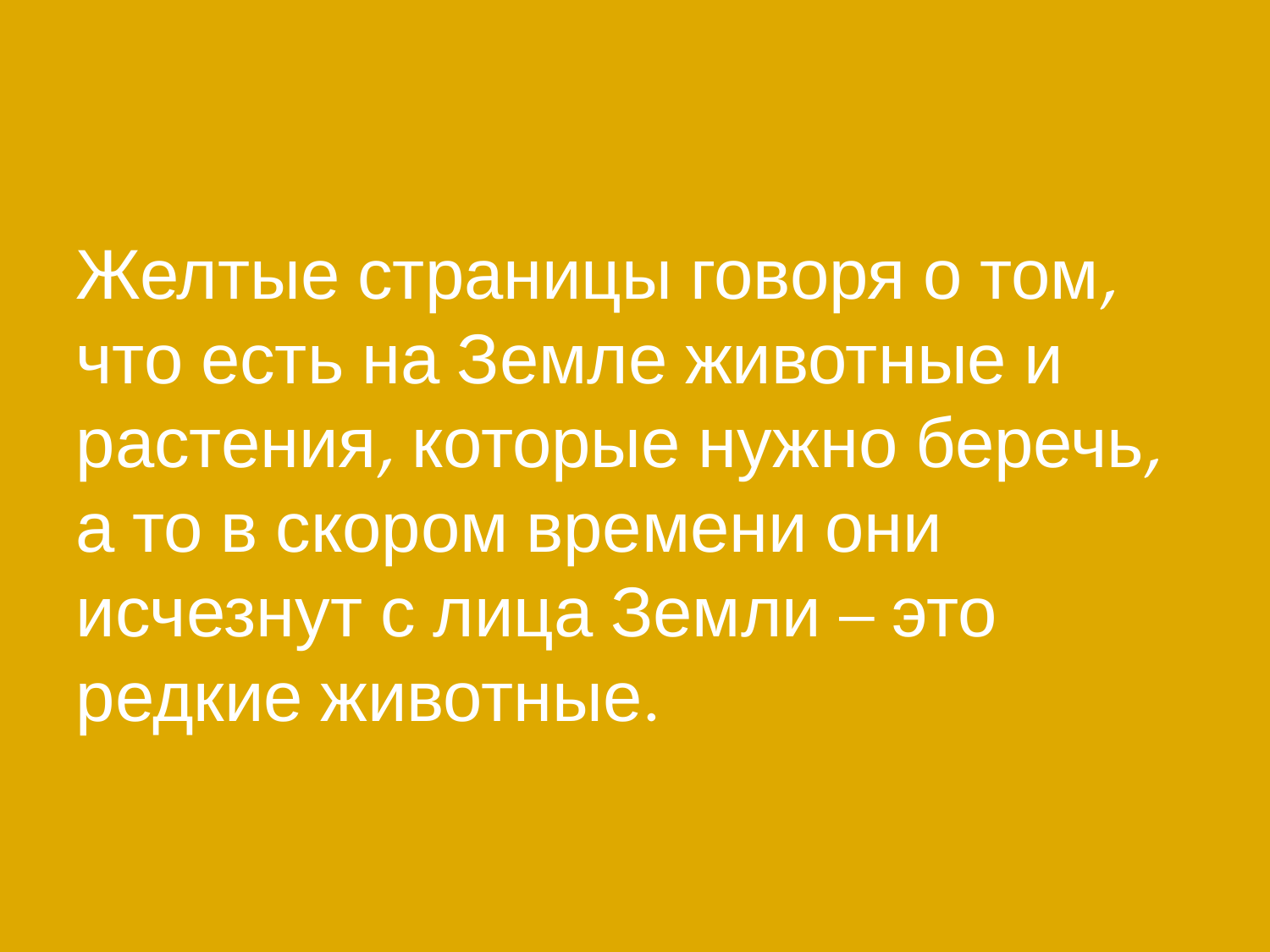

Желтые страницы говоря о том, что есть на Земле животные и растения, которые нужно беречь, а то в скором времени они исчезнут с лица Земли – это редкие животные.